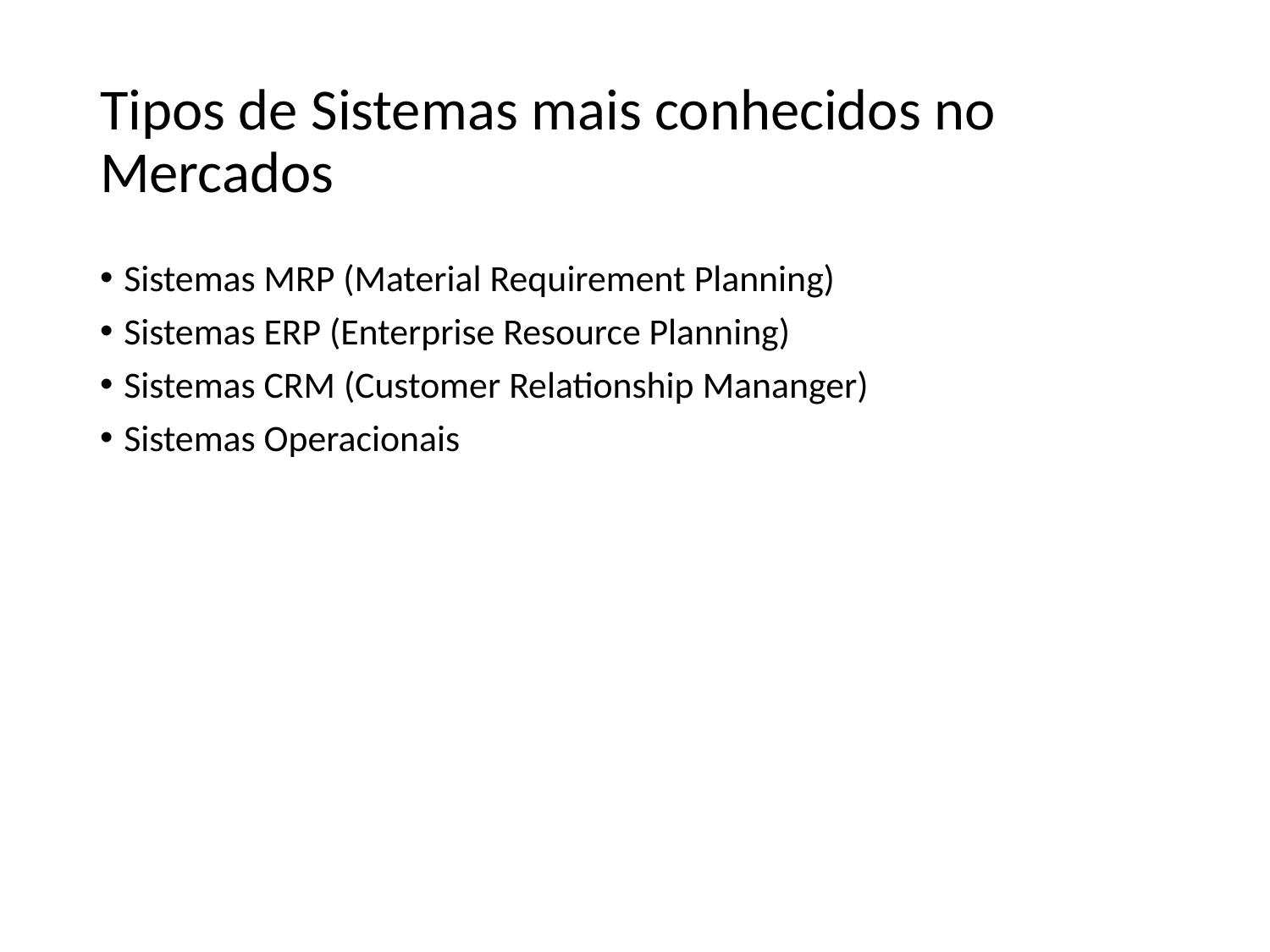

# Tipos de Sistemas mais conhecidos no Mercados
Sistemas MRP (Material Requirement Planning)
Sistemas ERP (Enterprise Resource Planning)
Sistemas CRM (Customer Relationship Mananger)
Sistemas Operacionais